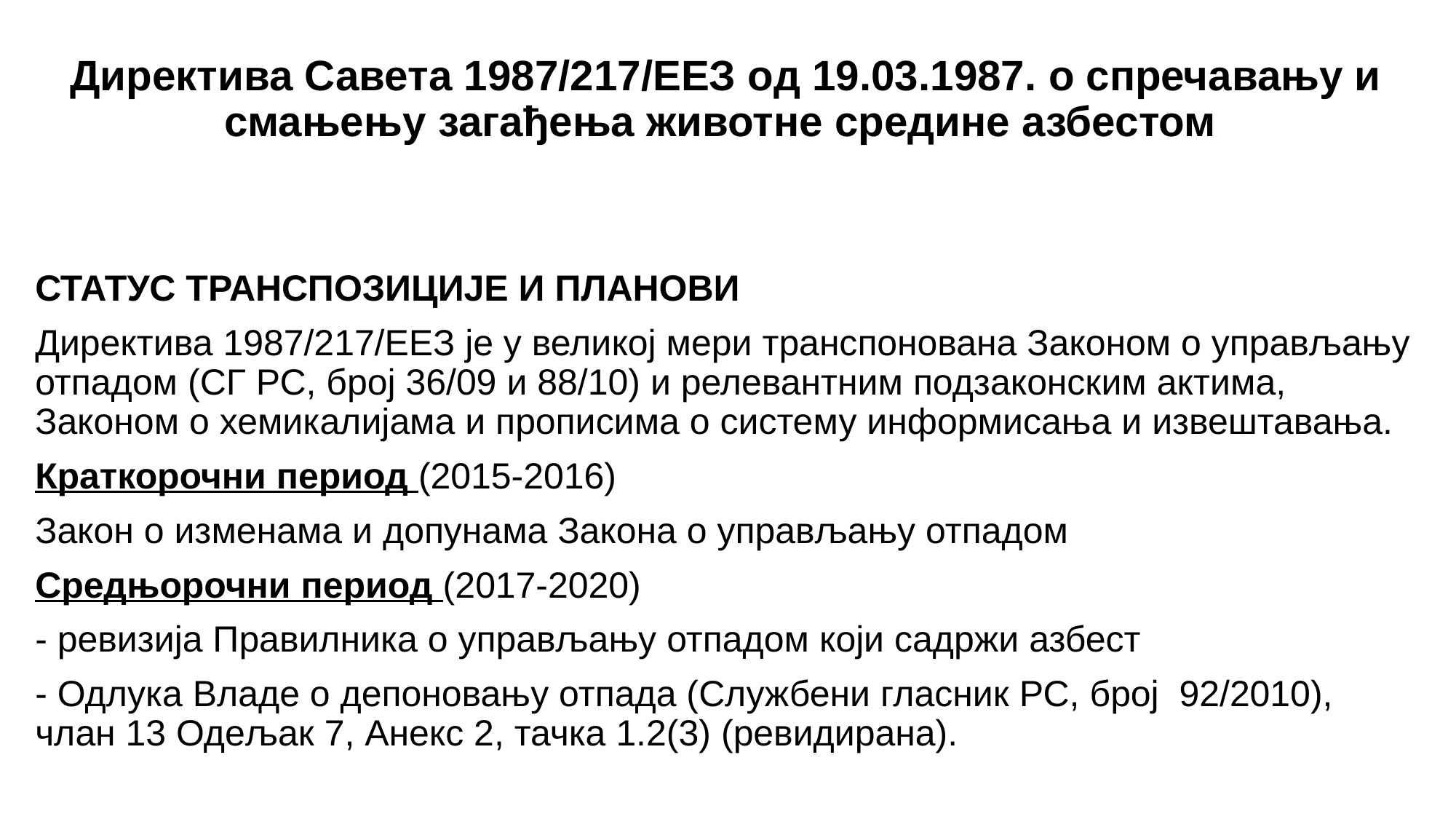

Директива Савета 1987/217/EEЗ oд 19.03.1987. о спречавању и смањењу загађења животне средине азбестом

СТАТУС ТРАНСПОЗИЦИЈЕ И ПЛАНОВИ
Директива 1987/217/EEЗ је у великој мери транспонована Законом о управљању отпадом (СГ РС, број 36/09 и 88/10) и релевантним подзаконским актима, Законом о хемикалијама и прописима о систему информисања и извештавања.
Краткорочни период (2015-2016)
Закон о изменама и допунама Закона о управљању отпадом
Средњорочни период (2017-2020)
- ревизија Правилника о управљању отпадом који садржи азбест
- Одлука Владе о депоновању отпада (Службени гласник РС, број  92/2010), члан 13 Одељак 7, Анекс 2, тачка 1.2(3) (ревидирана).